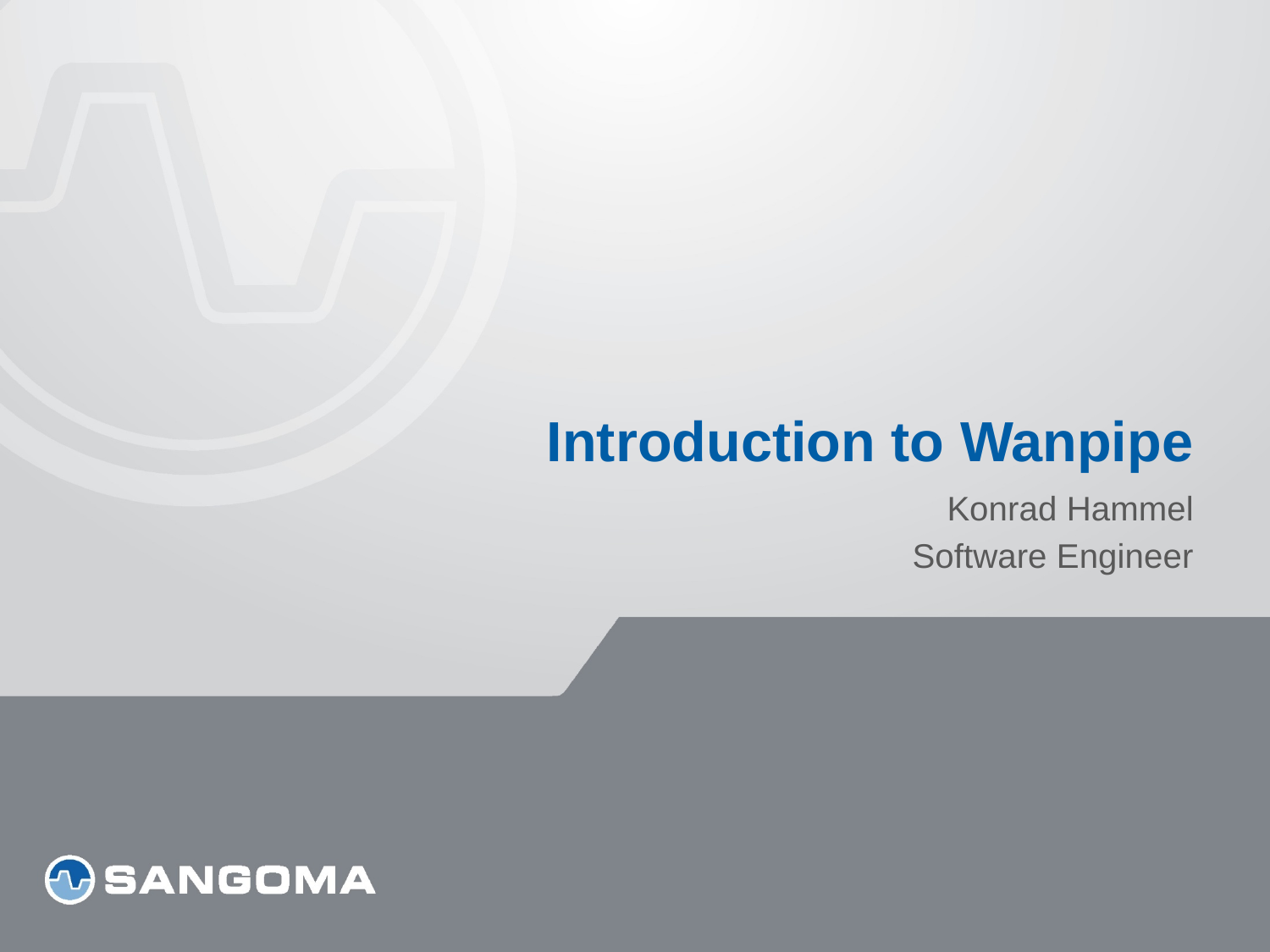

# Introduction to Wanpipe
Konrad Hammel
Software Engineer